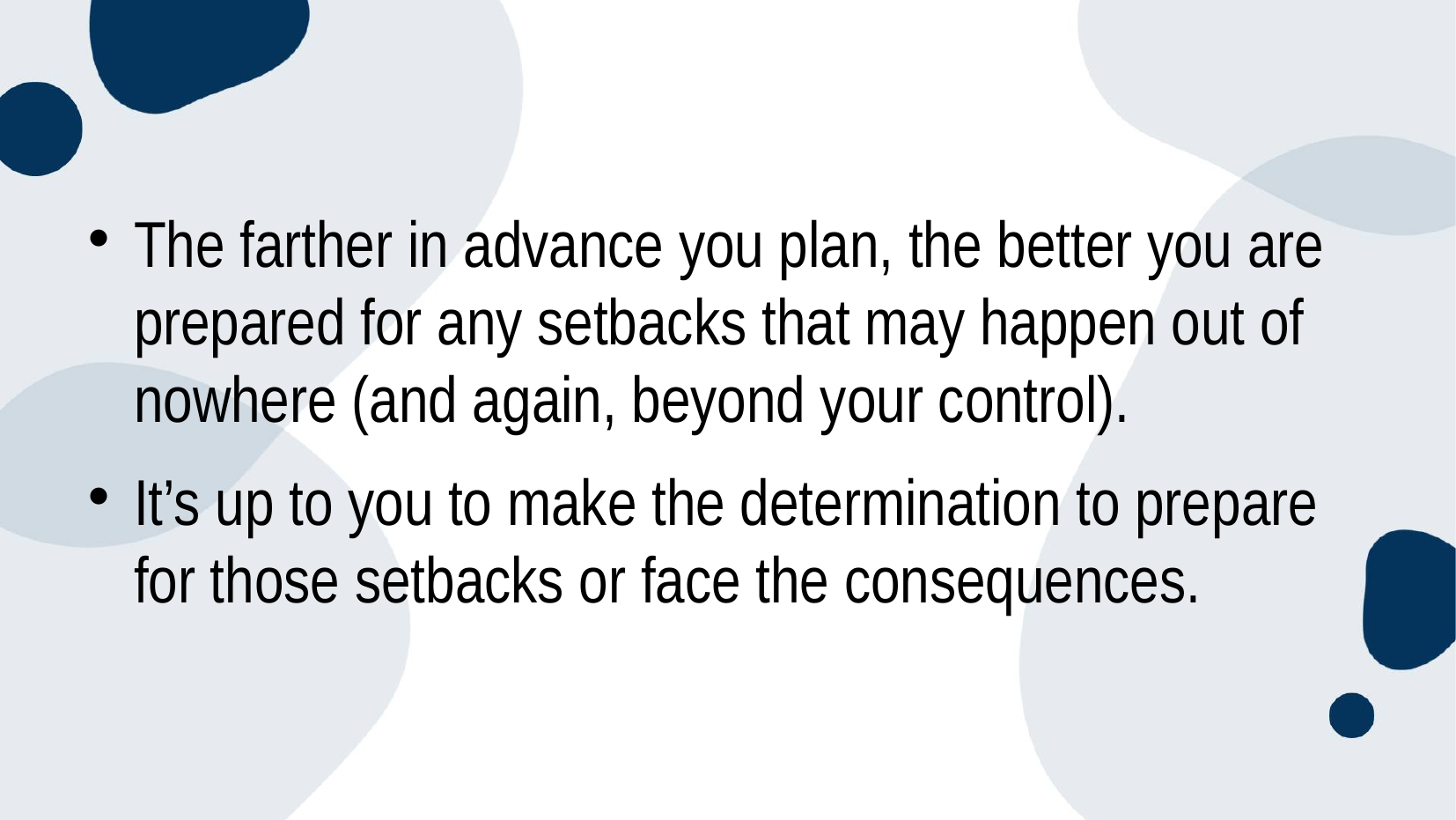

#
The farther in advance you plan, the better you are prepared for any setbacks that may happen out of nowhere (and again, beyond your control).
It’s up to you to make the determination to prepare for those setbacks or face the consequences.